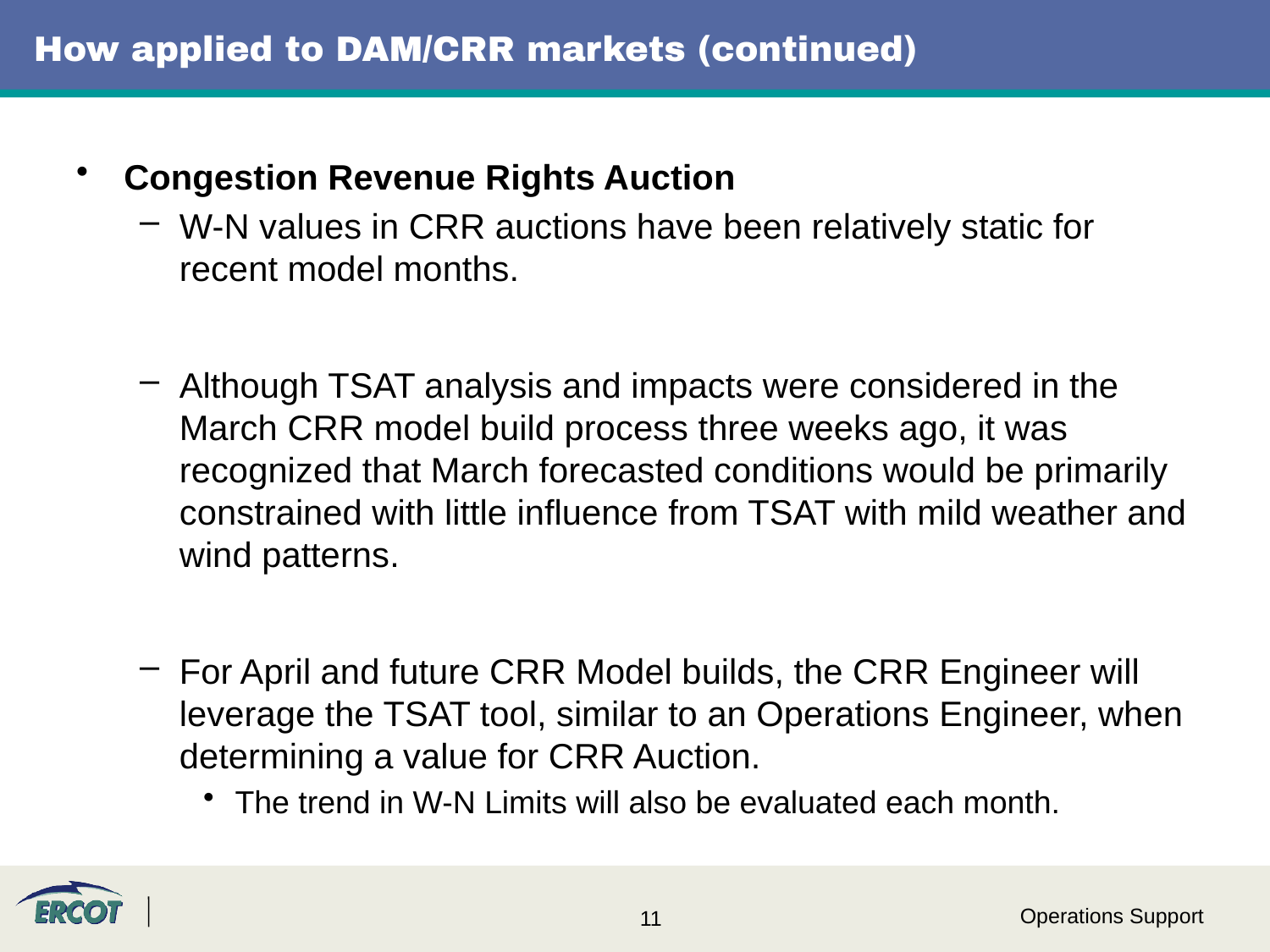

# How applied to DAM/CRR markets (continued)
Congestion Revenue Rights Auction
W-N values in CRR auctions have been relatively static for recent model months.

Although TSAT analysis and impacts were considered in the March CRR model build process three weeks ago, it was recognized that March forecasted conditions would be primarily constrained with little influence from TSAT with mild weather and wind patterns.

For April and future CRR Model builds, the CRR Engineer will leverage the TSAT tool, similar to an Operations Engineer, when determining a value for CRR Auction.
The trend in W-N Limits will also be evaluated each month.
Operations Support